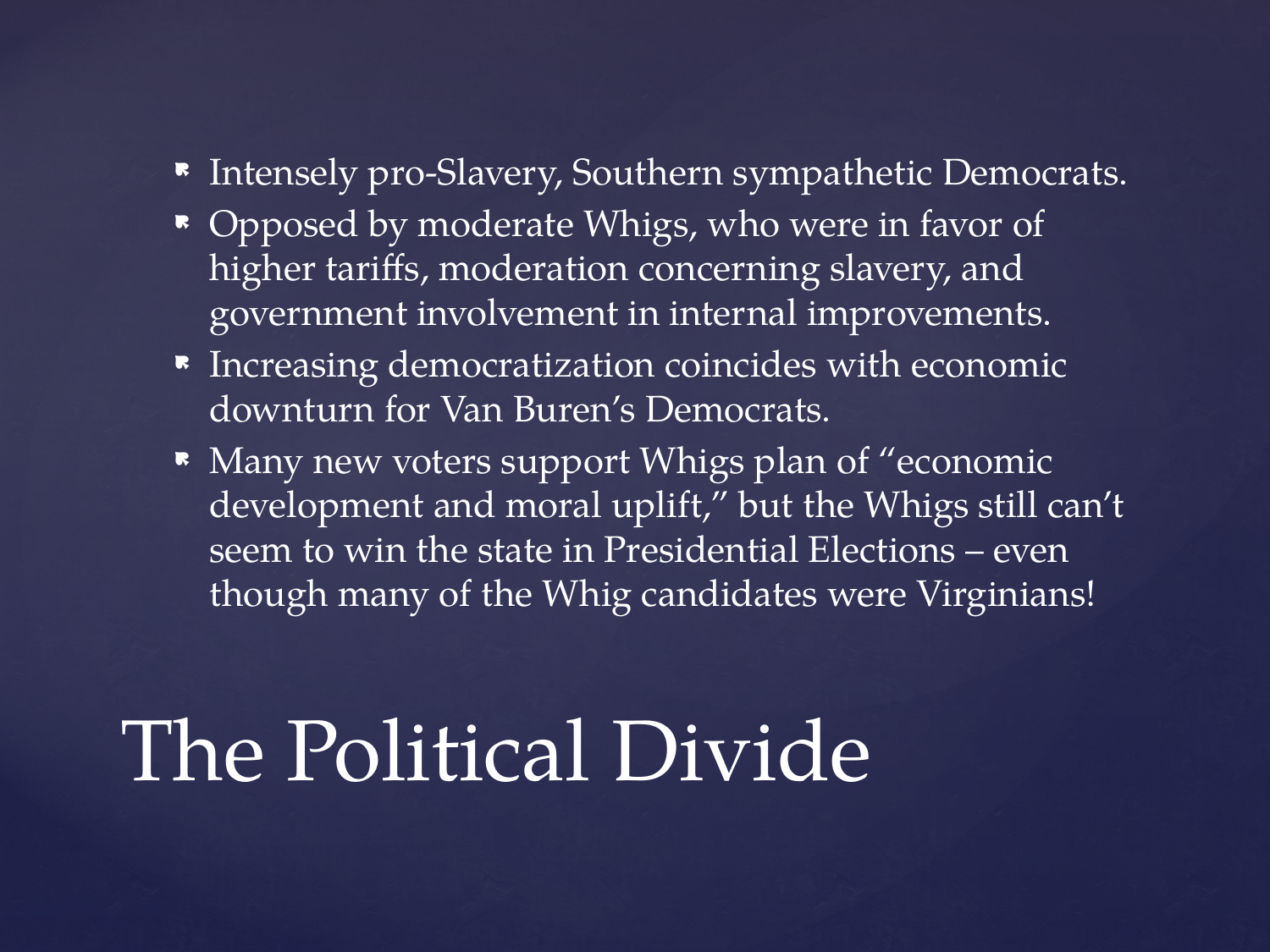

Intensely pro-Slavery, Southern sympathetic Democrats.
Opposed by moderate Whigs, who were in favor of higher tariffs, moderation concerning slavery, and government involvement in internal improvements.
Increasing democratization coincides with economic downturn for Van Buren’s Democrats.
Many new voters support Whigs plan of “economic development and moral uplift,” but the Whigs still can’t seem to win the state in Presidential Elections – even though many of the Whig candidates were Virginians!
# The Political Divide